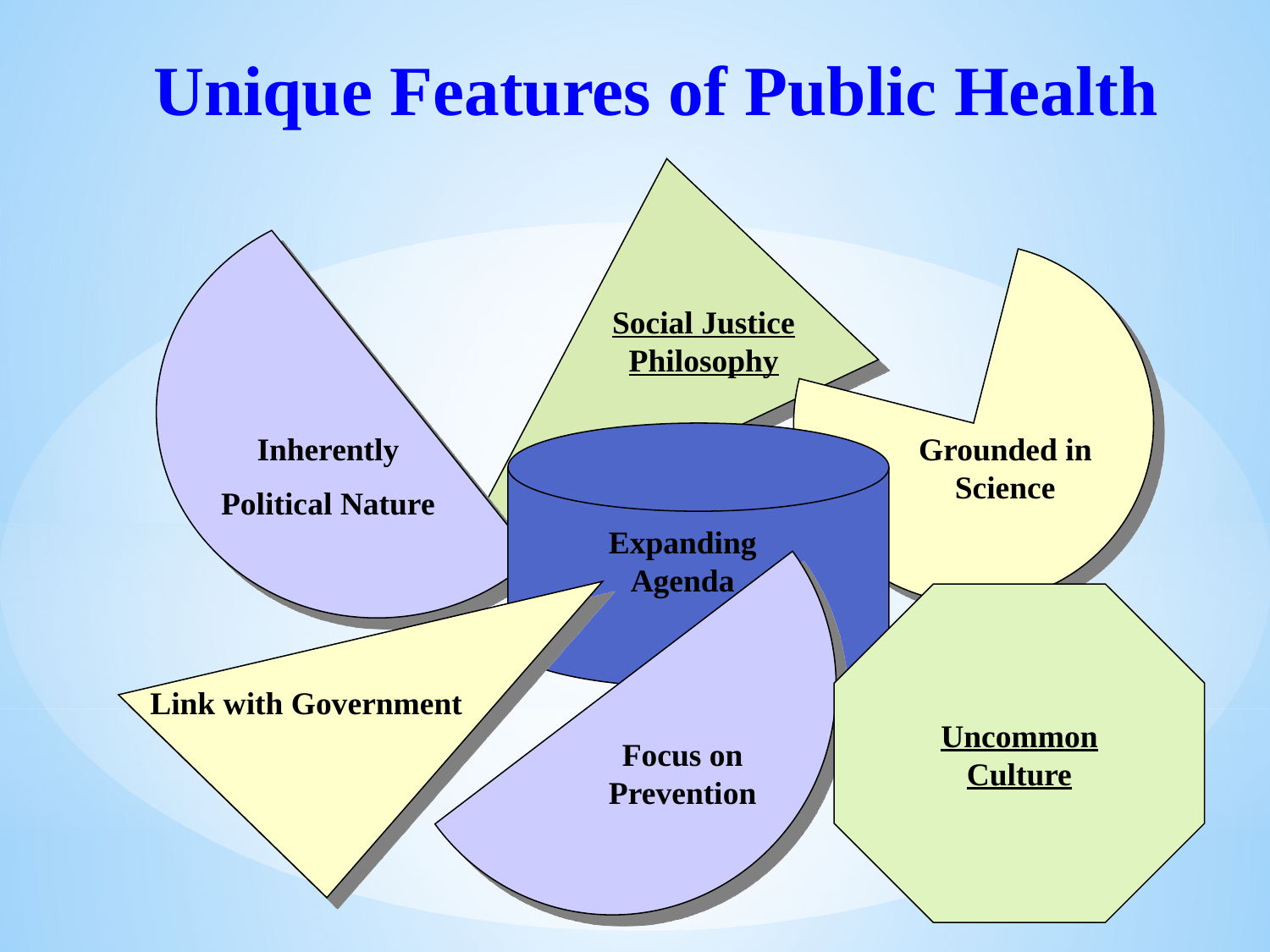

Unique Features of Public Health

Social Justice Philosophy
Inherently
Political Nature

Grounded in Science

Expanding Agenda

Link with Government
Uncommon Culture
Focus on Prevention